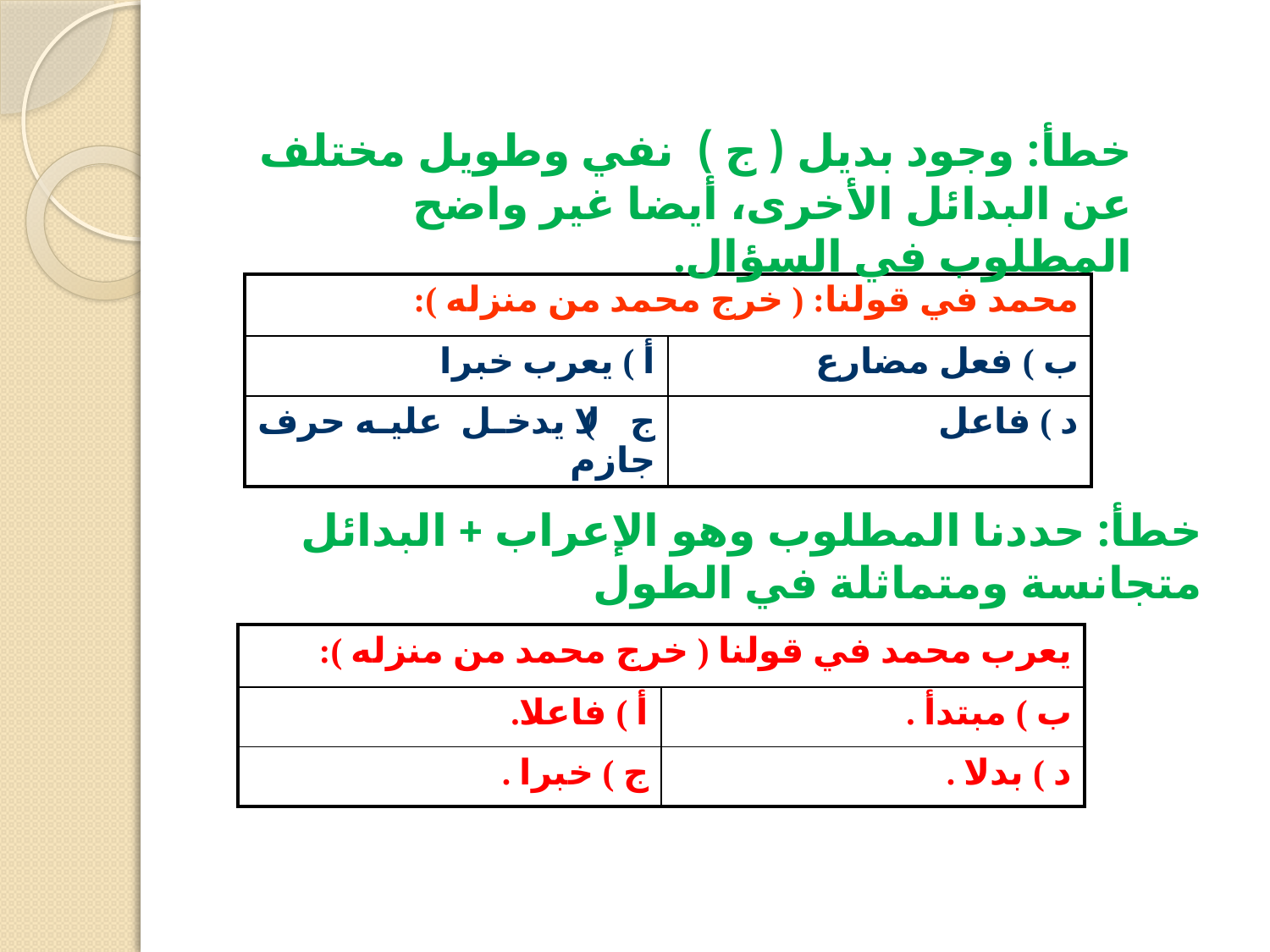

خطأ: وجود بديل ( ج )  نفي وطويل مختلف عن البدائل الأخرى، أيضا غير واضح المطلوب في السؤال.

| محمد في قولنا: ( خرج محمد من منزله ): |  |
| --- | --- |
| أ ) يعرب خبرا | ب ) فعل مضارع |
| ج ) لا يدخل عليه حرف جازم | د ) فاعل |

خطأ: حددنا المطلوب وهو الإعراب + البدائل متجانسة ومتماثلة في الطول
| يعرب محمد في قولنا ( خرج محمد من منزله ): |  |
| --- | --- |
| أ ) فاعلا. | ب ) مبتدأ . |
| ج ) خبرا . | د ) بدلا . |